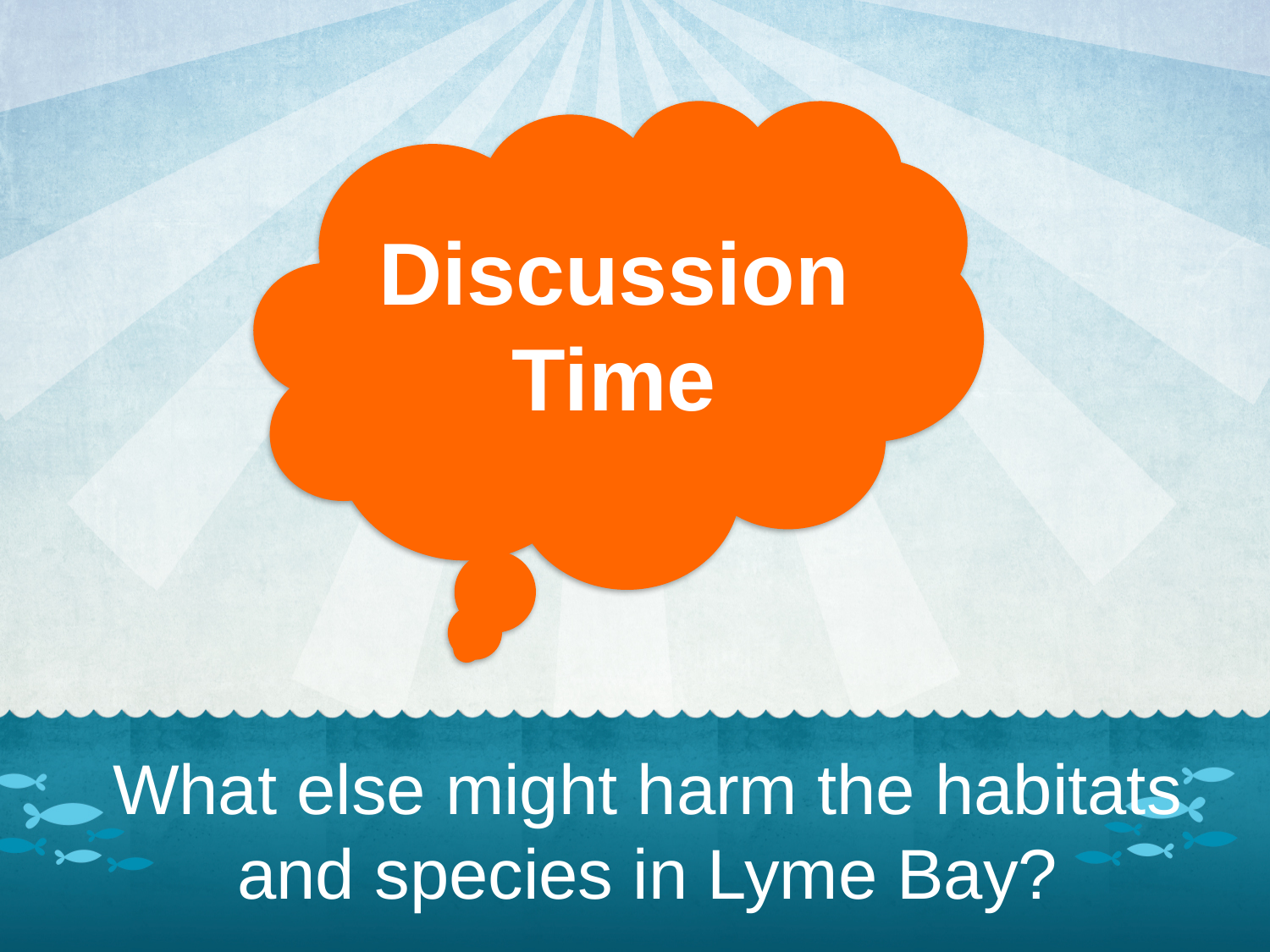

Discussion
Time
What else might harm the habitats and species in Lyme Bay?